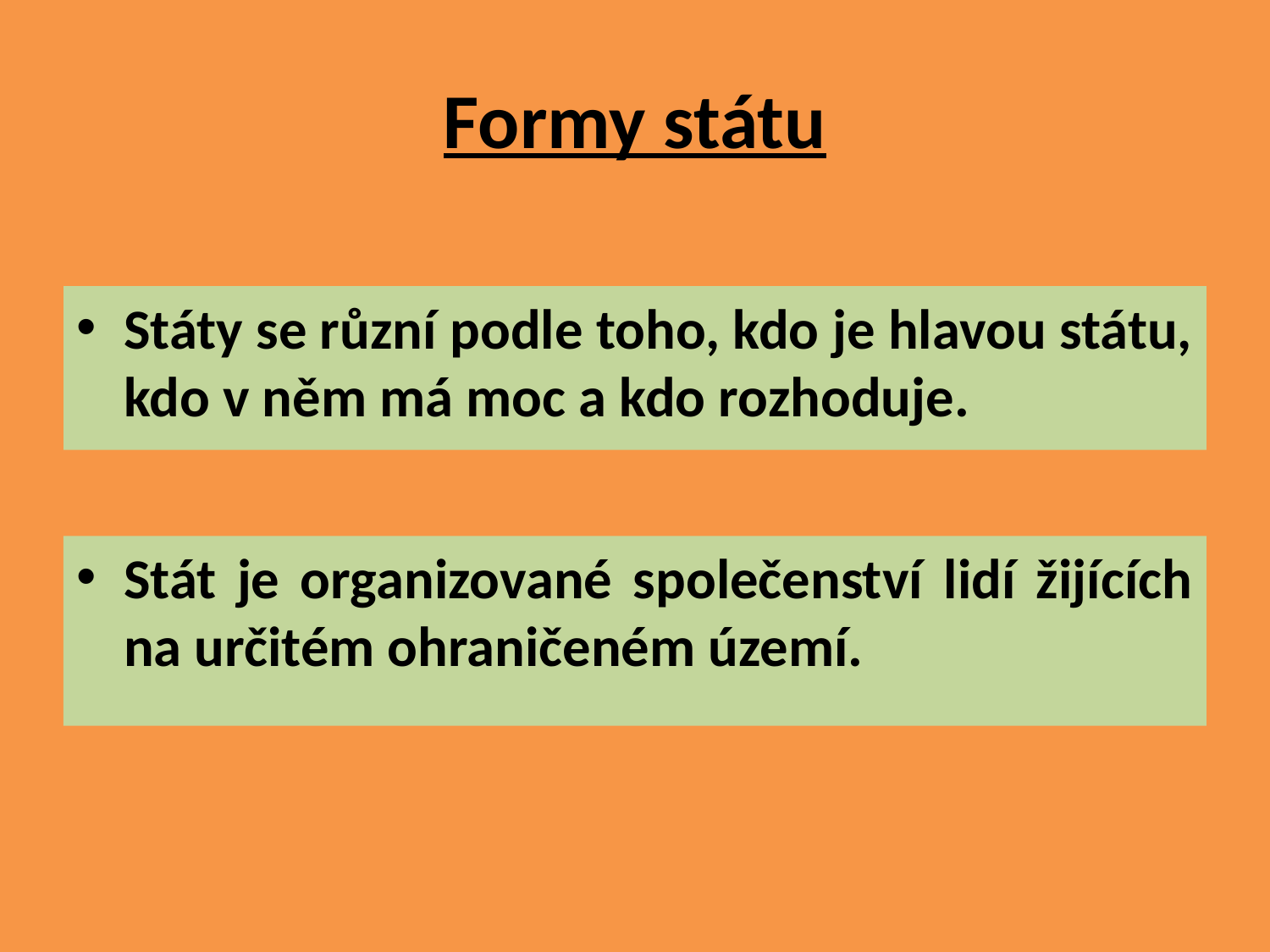

# Formy státu
Státy se různí podle toho, kdo je hlavou státu, kdo v něm má moc a kdo rozhoduje.
Stát je organizované společenství lidí žijících na určitém ohraničeném území.